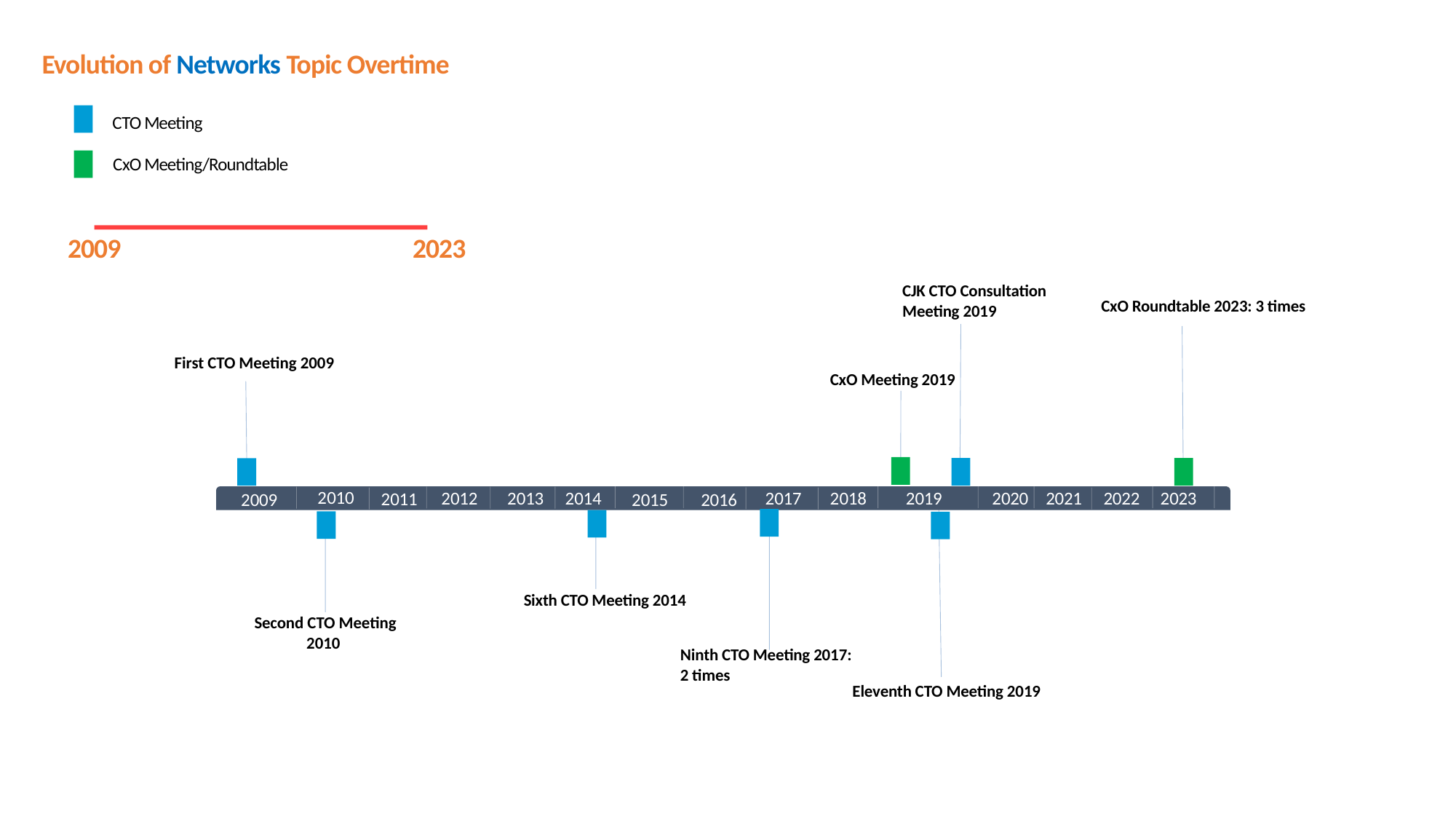

Evolution of Networks Topic Overtime

CTO Meeting

CxO Meeting/Roundtable

2009
2023
CJK CTO Consultation Meeting 2019
CxO Roundtable 2023: 3 times
First CTO Meeting 2009
CxO Meeting 2019

2010
2017
2018
2019
2020
2021
2022
2023

2014
2012
2013

2011
2016
2015
2009

2024

Sixth CTO Meeting 2014
Second CTO Meeting 2010
Ninth CTO Meeting 2017: 2 times
Eleventh CTO Meeting 2019